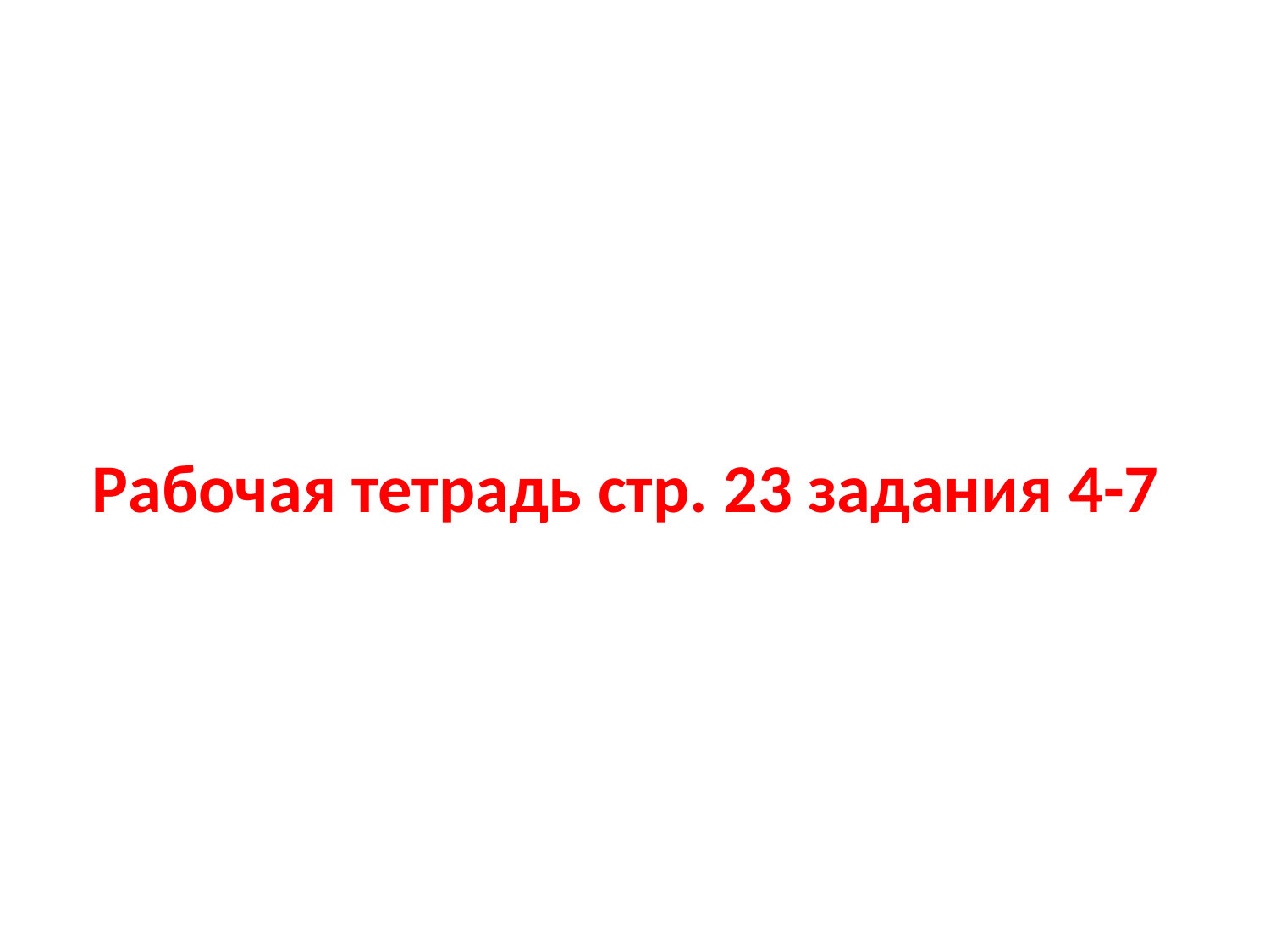

# Рабочая тетрадь стр. 23 задания 4-7